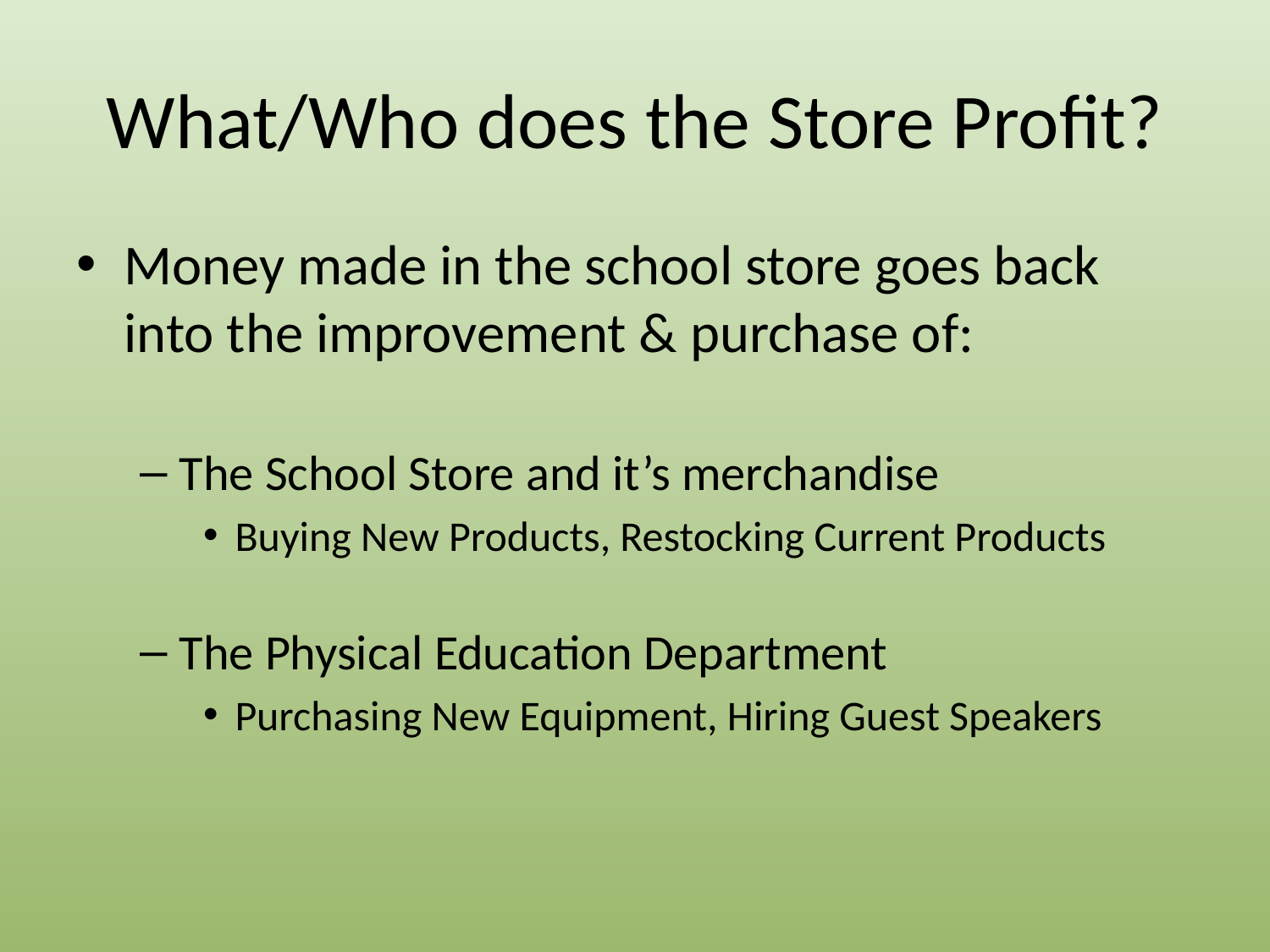

# What/Who does the Store Profit?
Money made in the school store goes back into the improvement & purchase of:
The School Store and it’s merchandise
Buying New Products, Restocking Current Products
The Physical Education Department
Purchasing New Equipment, Hiring Guest Speakers